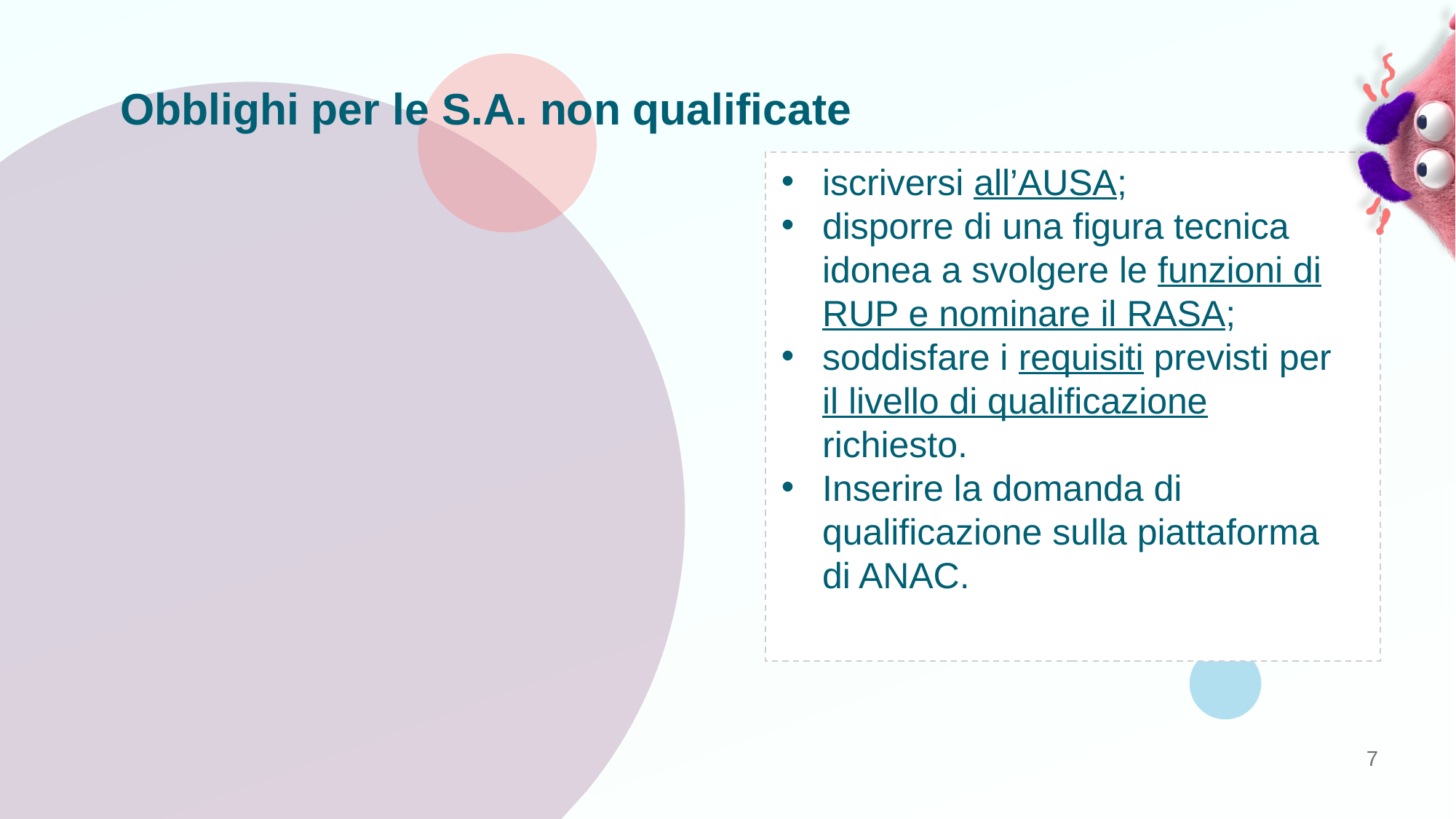

# Obblighi per le S.A. non qualificate
iscriversi all’AUSA;
disporre di una figura tecnica idonea a svolgere le funzioni di RUP e nominare il RASA;
soddisfare i requisiti previsti per il livello di qualificazione richiesto.
Inserire la domanda di qualificazione sulla piattaforma di ANAC.

7